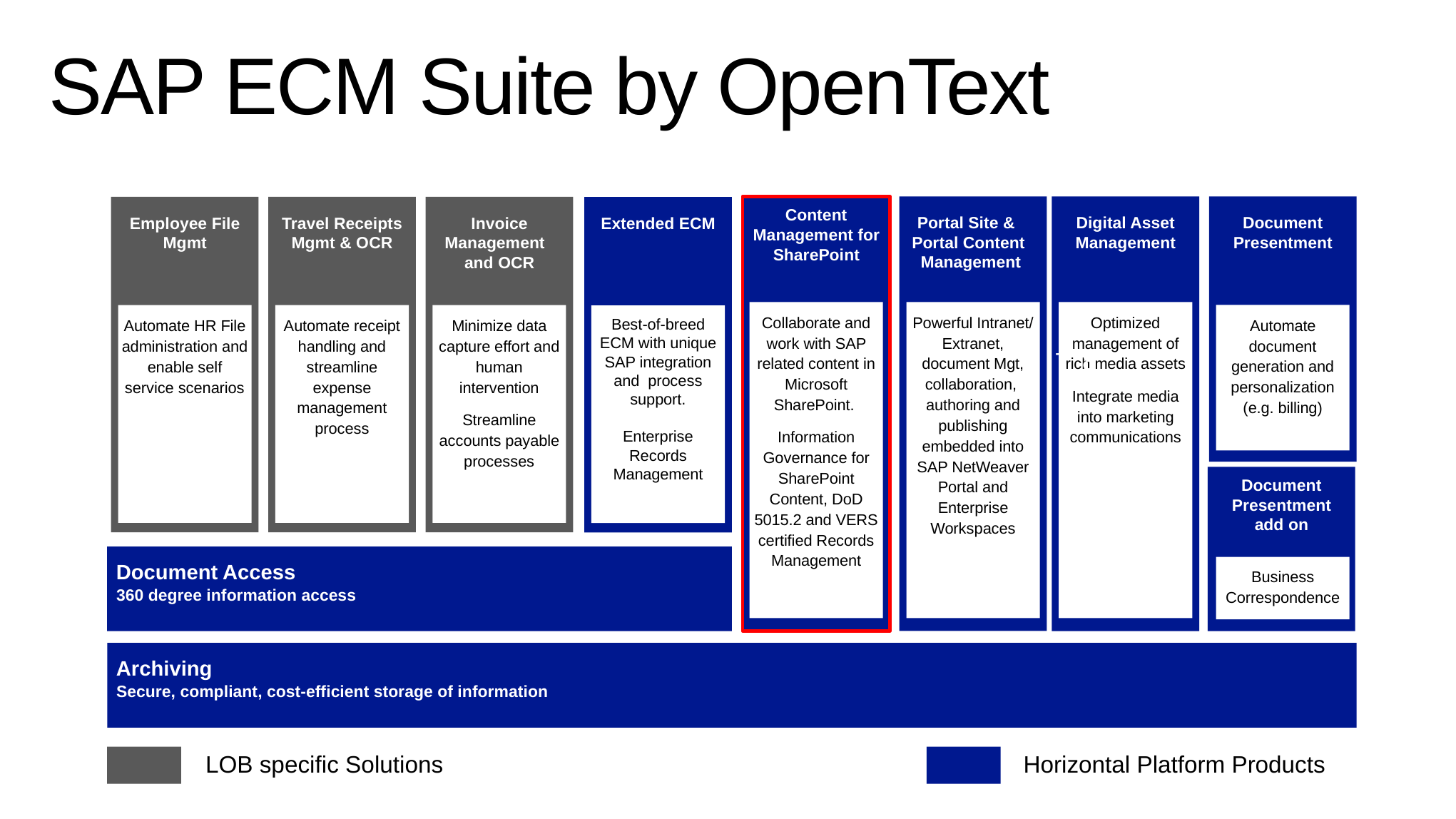

# SAP ECM Suite by OpenText

Digital Asset Management
Content Management for SharePoint

Portal Site &   Portal Content  Management
Document Presentment
Employee File Mgmt
Travel Receipts
Mgmt & OCR
Invoice Management   and OCR
Extended ECM
Collaborate and work with SAP related content in Microsoft SharePoint.
Information Governance for SharePoint Content, DoD 5015.2 and VERS certified Records Management
Powerful Intranet/ Extranet, document Mgt, collaboration,  authoring and publishing embedded into SAP NetWeaver Portal and Enterprise Workspaces
Optimized management of rich media assets
Integrate media into marketing communications
Automate document generation and personalization (e.g. billing)

Automate HR File administration and enable self service scenarios
Automate receipt handling and streamline expense management process
Minimize data capture effort and human intervention
Streamline accounts payable processes
Best-of-breed ECM with unique SAP integration and  process support.
Enterprise Records Management
7
8
Document Presentment add on
Document Access
360 degree information access
Business Correspondence
Archiving
Secure, compliant, cost-efficient storage of information
LOB specific Solutions
Horizontal Platform Products